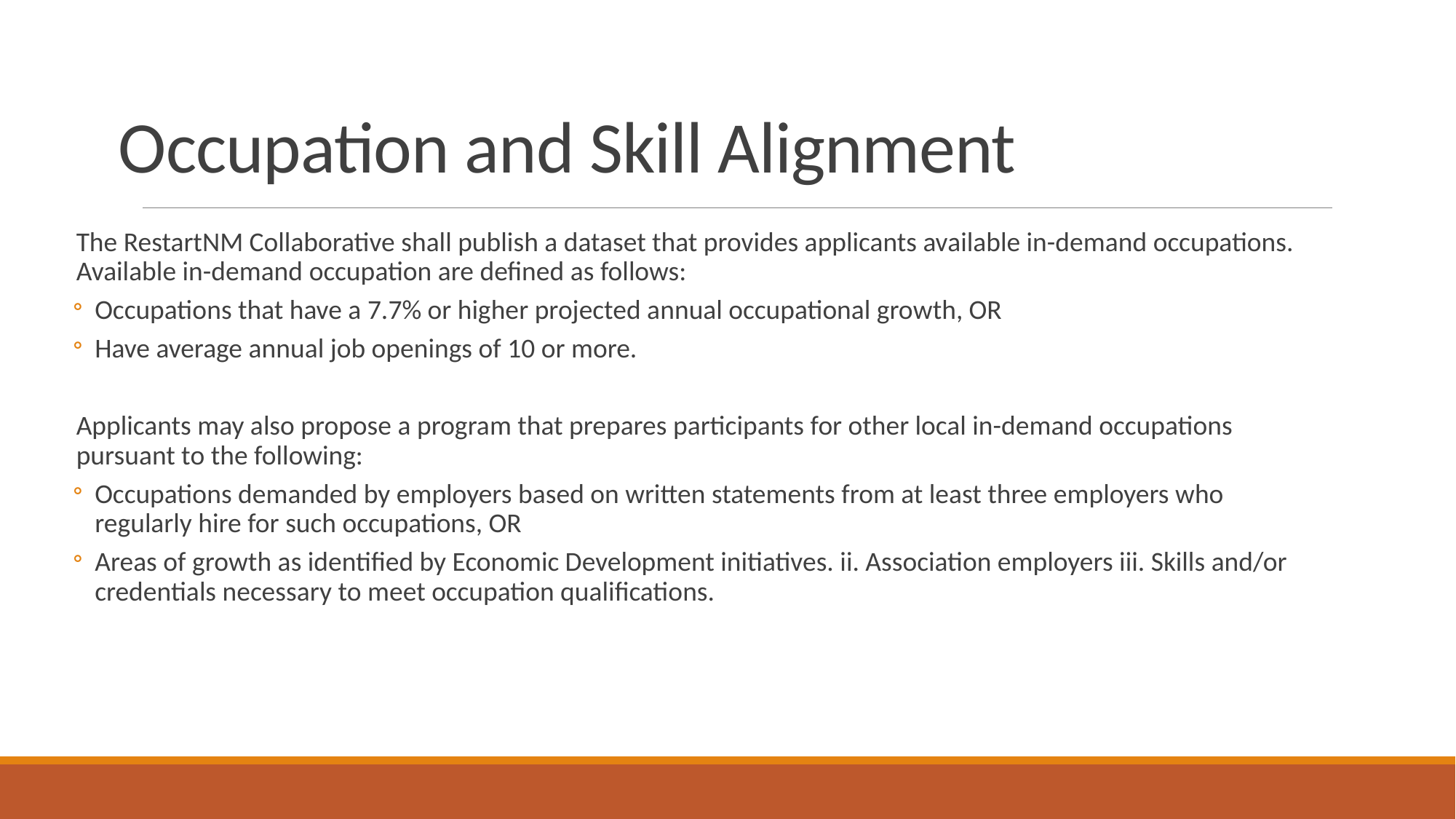

# Occupation and Skill Alignment
The RestartNM Collaborative shall publish a dataset that provides applicants available in-demand occupations. Available in-demand occupation are defined as follows:
Occupations that have a 7.7% or higher projected annual occupational growth, OR
Have average annual job openings of 10 or more.

Applicants may also propose a program that prepares participants for other local in-demand occupations pursuant to the following:
Occupations demanded by employers based on written statements from at least three employers who regularly hire for such occupations, OR
Areas of growth as identified by Economic Development initiatives. ii. Association employers iii. Skills and/or credentials necessary to meet occupation qualifications.